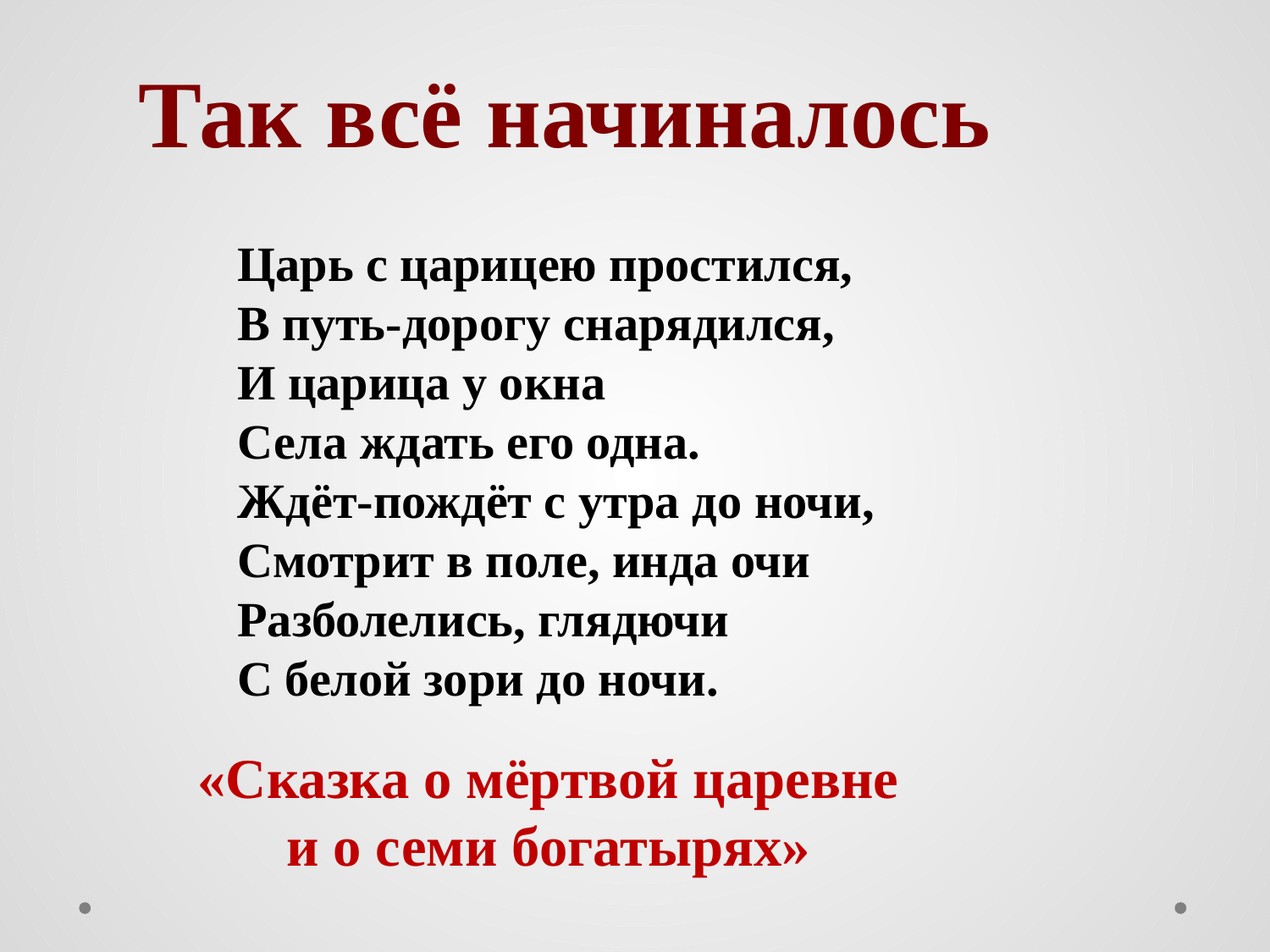

Так всё начиналось
Царь с царицею простился,
В путь-дорогу снарядился,
И царица у окна
Села ждать его одна.
Ждёт-пождёт с утра до ночи,
Смотрит в поле, инда очи
Разболелись, глядючи
С белой зори до ночи.
«Сказка о мёртвой царевне и о семи богатырях»